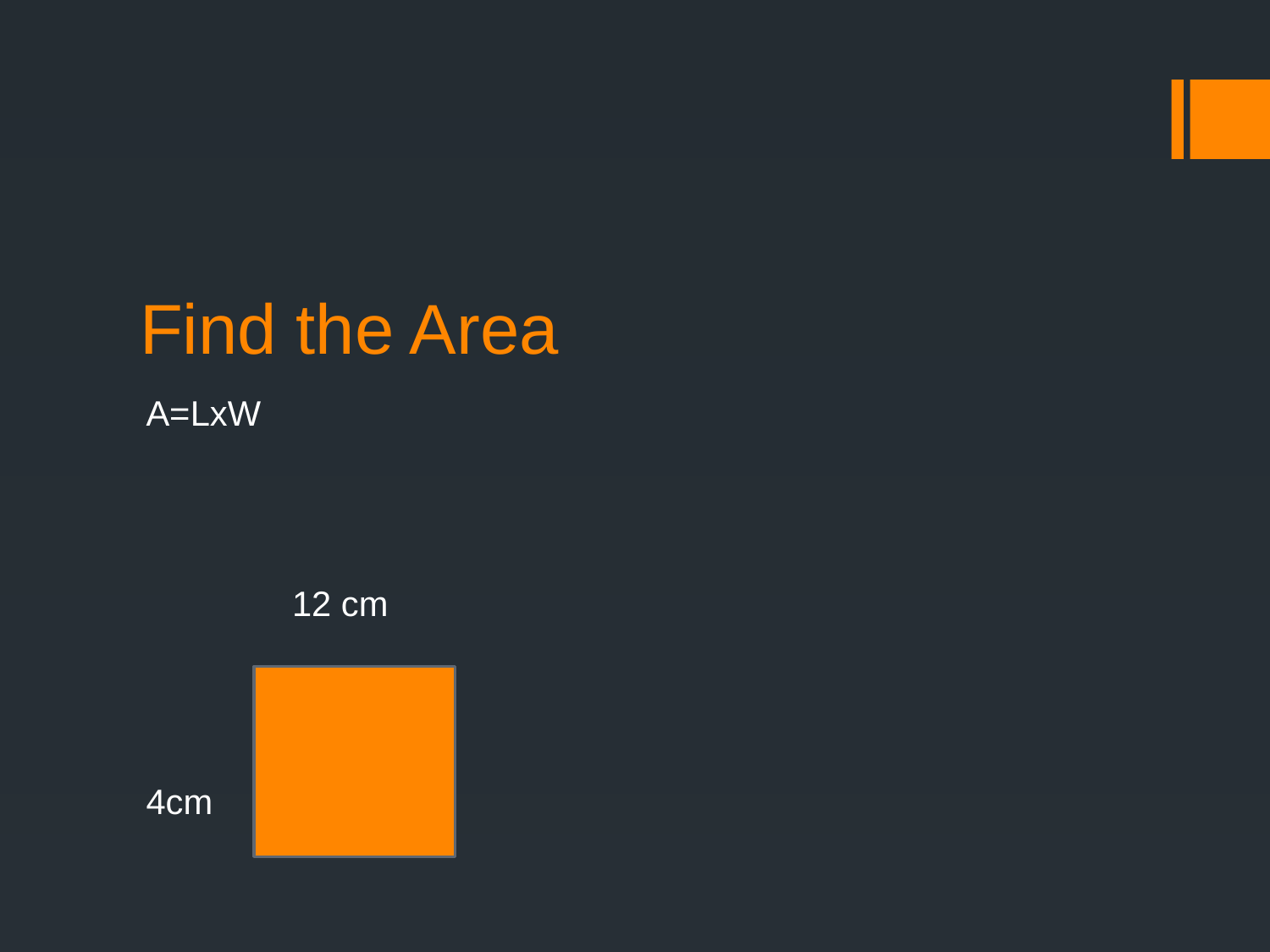

# Find the Area
A=LxW

               12 cm

4cm